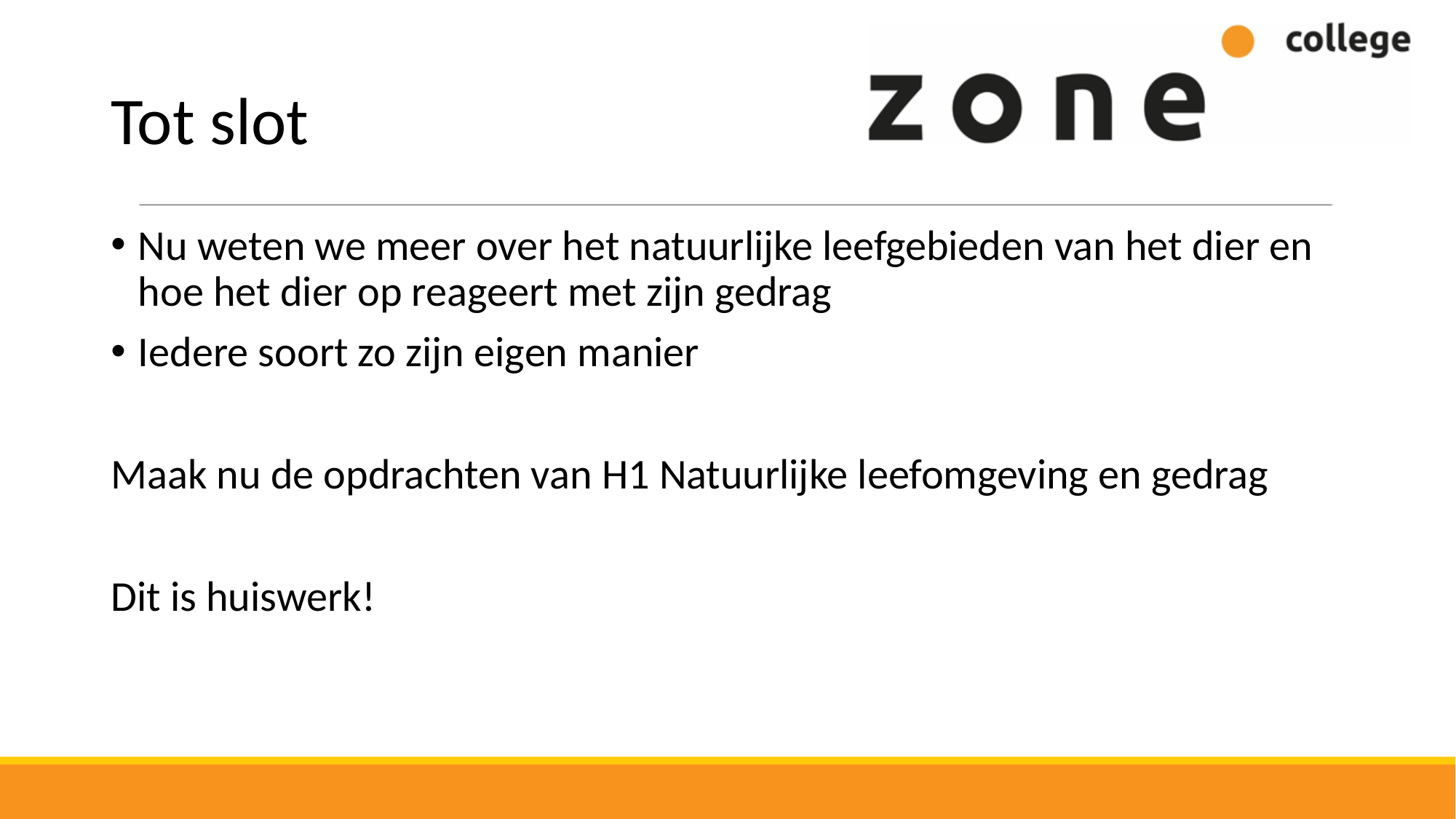

# Tot slot
Nu weten we meer over het natuurlijke leefgebieden van het dier en hoe het dier op reageert met zijn gedrag
Iedere soort zo zijn eigen manier

Maak nu de opdrachten van H1 Natuurlijke leefomgeving en gedrag

Dit is huiswerk!